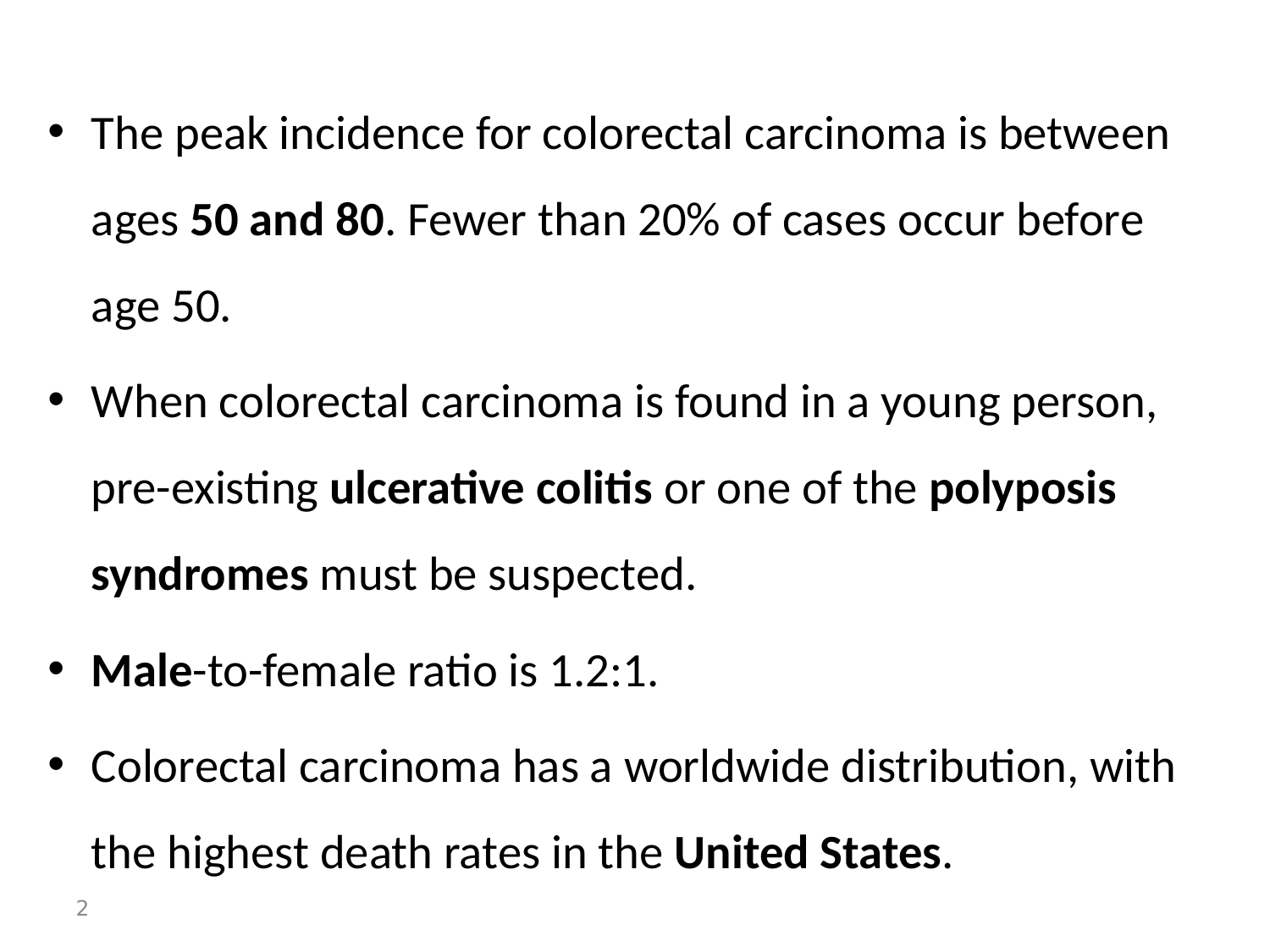

The peak incidence for colorectal carcinoma is between ages 50 and 80. Fewer than 20% of cases occur before age 50.
When colorectal carcinoma is found in a young person, pre-existing ulcerative colitis or one of the polyposis syndromes must be suspected.
Male-to-female ratio is 1.2:1.
Colorectal carcinoma has a worldwide distribution, with the highest death rates in the United States.

2